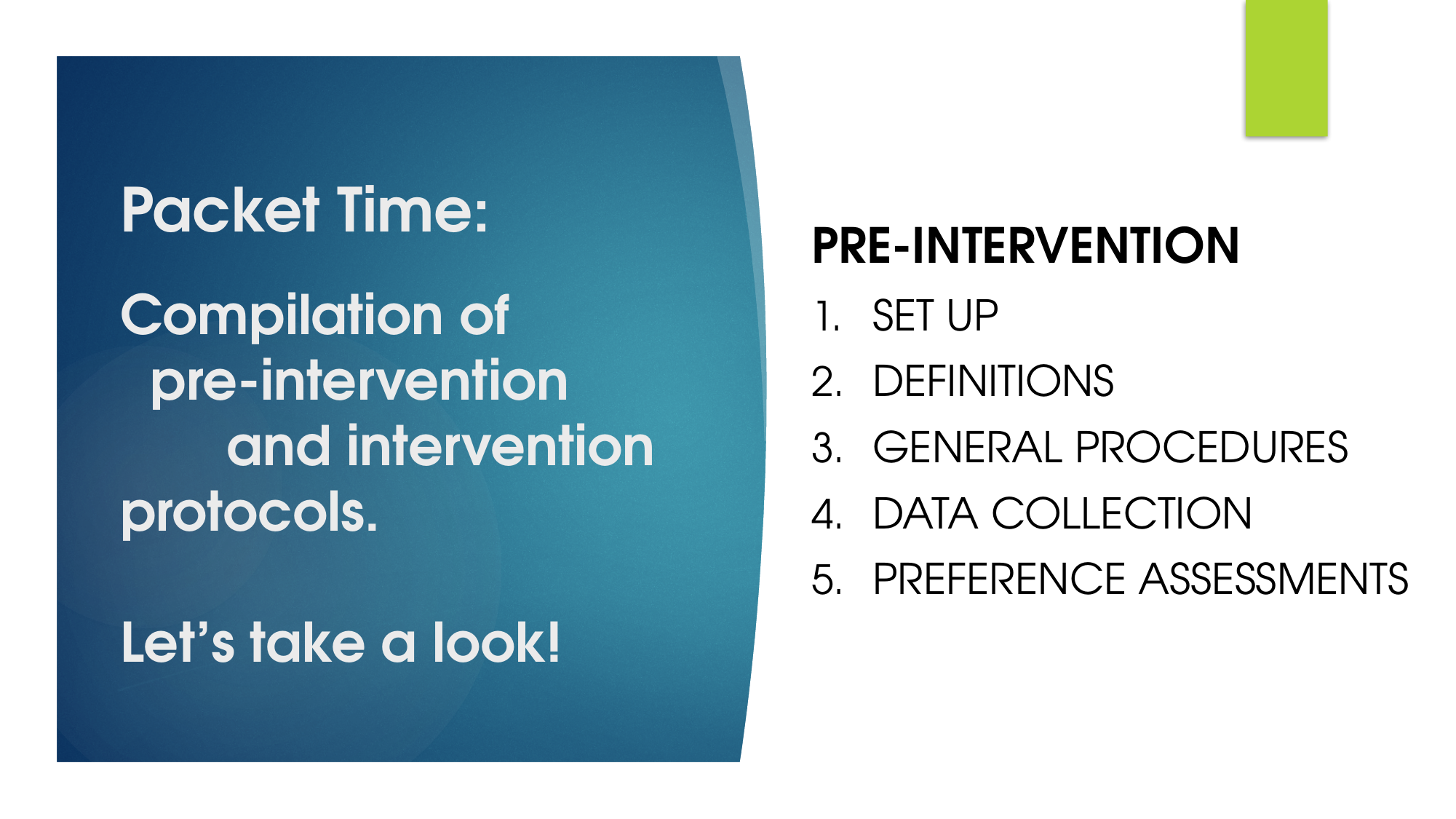

Pre-intervention
Set up
definitions
general procedures
Data collection
Preference assessments

# Packet Time: Compilation of             pre-intervention              and intervention protocols. Let’s take a look!